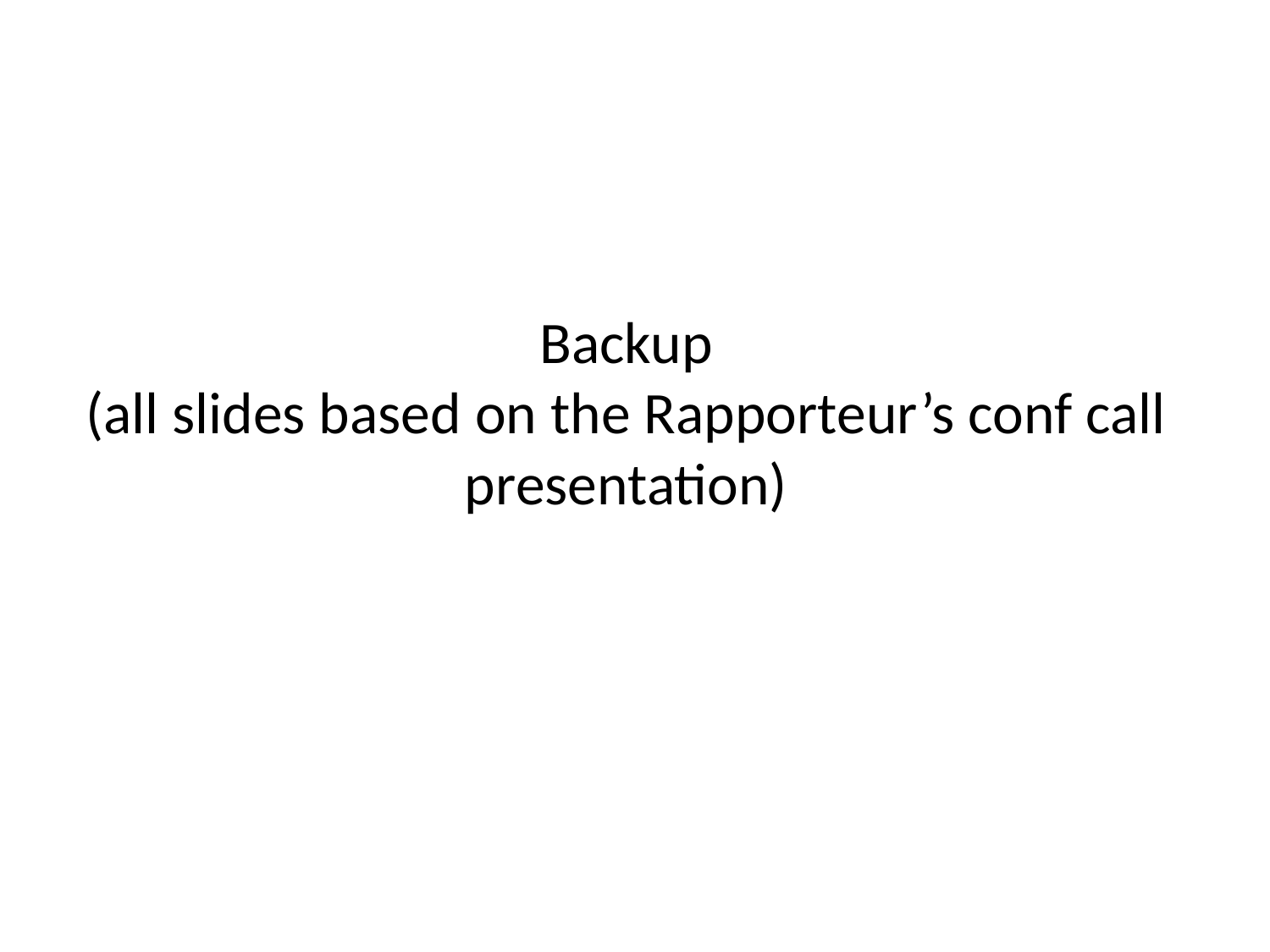

Backup
(all slides based on the Rapporteur’s conf call presentation)